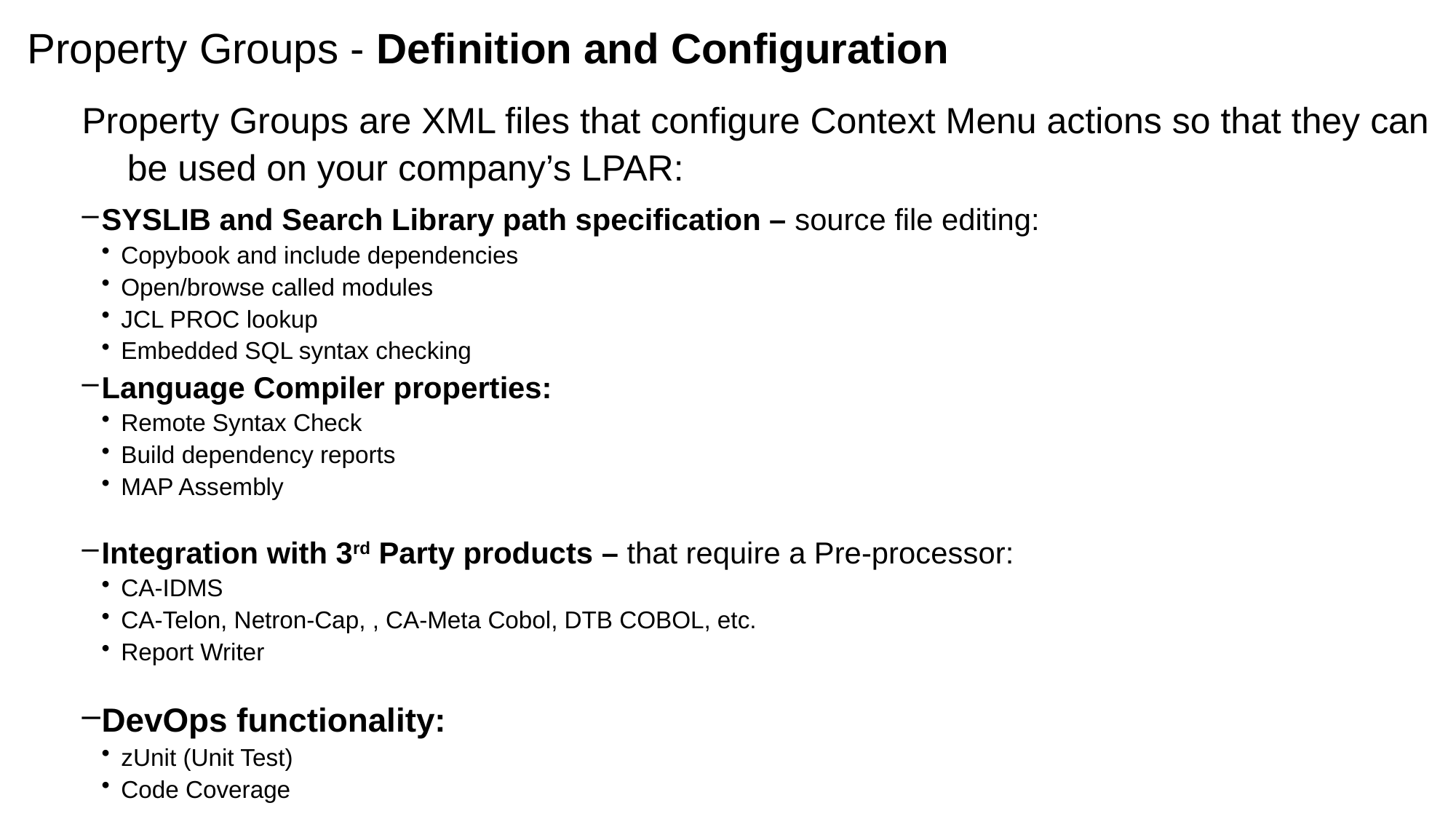

# Property Groups - Definition and Configuration
Property Groups are XML files that configure Context Menu actions so that they can be used on your company’s LPAR:

SYSLIB and Search Library path specification – source file editing:
Copybook and include dependencies
Open/browse called modules
JCL PROC lookup
Embedded SQL syntax checking
Language Compiler properties:
Remote Syntax Check
Build dependency reports
MAP Assembly

Integration with 3rd Party products – that require a Pre-processor:
CA-IDMS
CA-Telon, Netron-Cap, , CA-Meta Cobol, DTB COBOL, etc.
Report Writer

DevOps functionality:
zUnit (Unit Test)
Code Coverage